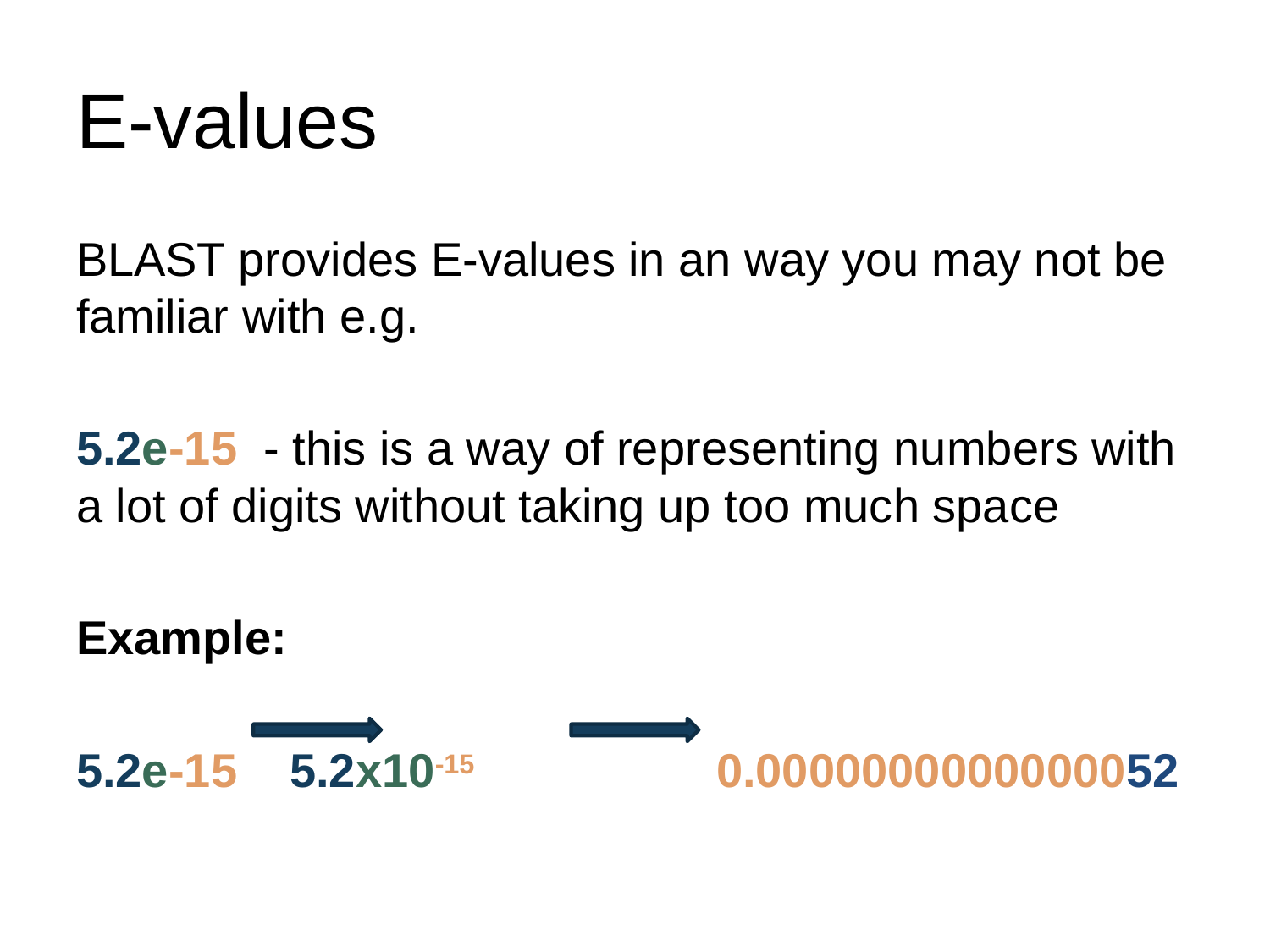

# E-values
BLAST provides E-values in an way you may not be familiar with e.g.

5.2e-15  - this is a way of representing numbers with a lot of digits without taking up too much space

Example:

5.2e-15  			5.2x10-15 	 		0.0000000000000052